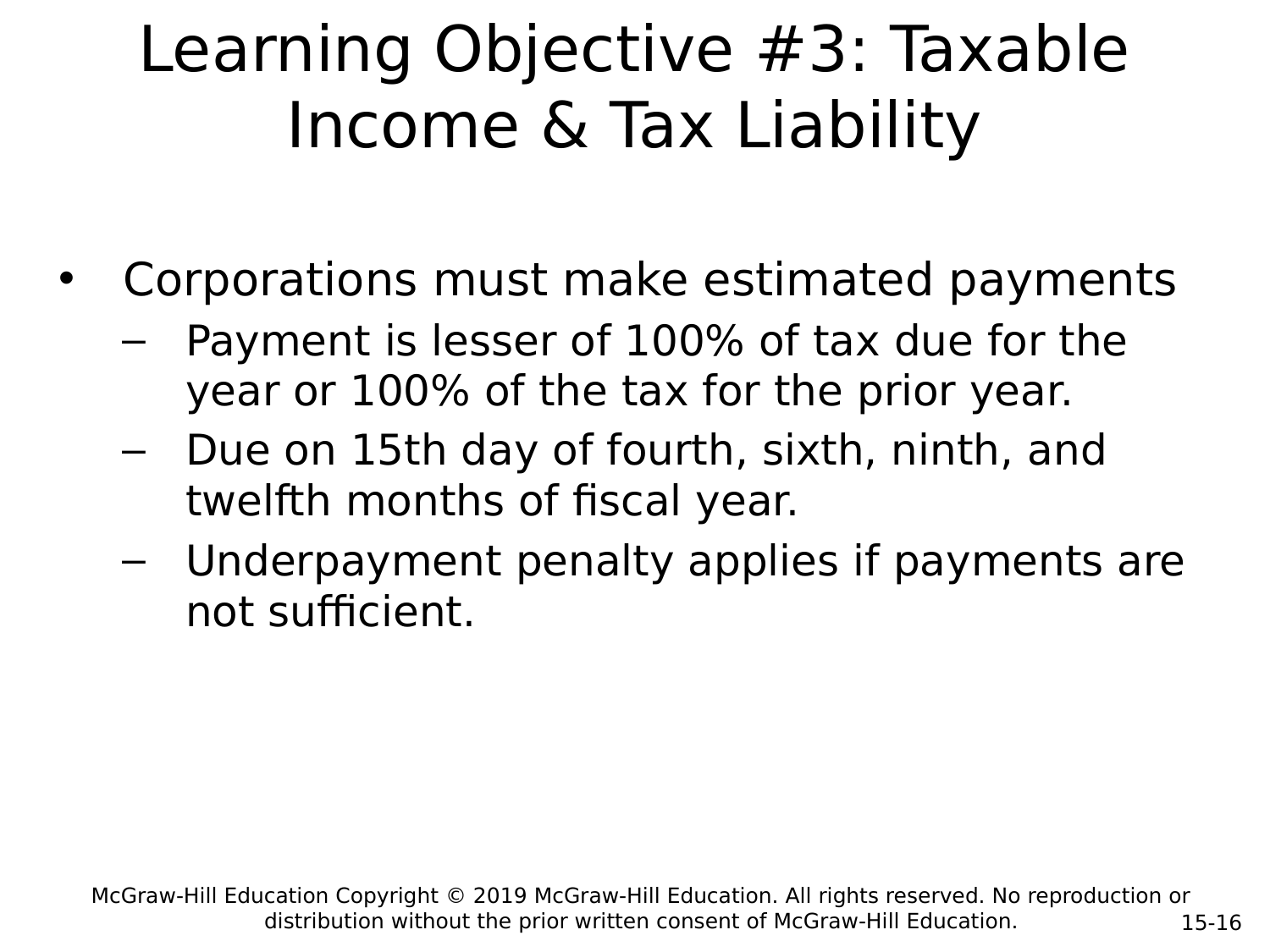

# Learning Objective #3: Taxable Income & Tax Liability
Corporations must make estimated payments
Payment is lesser of 100% of tax due for the year or 100% of the tax for the prior year.
Due on 15th day of fourth, sixth, ninth, and twelfth months of fiscal year.
Underpayment penalty applies if payments are not sufficient.
McGraw-Hill Education Copyright © 2019 McGraw-Hill Education. All rights reserved. No reproduction or distribution without the prior written consent of McGraw-Hill Education.
15-16